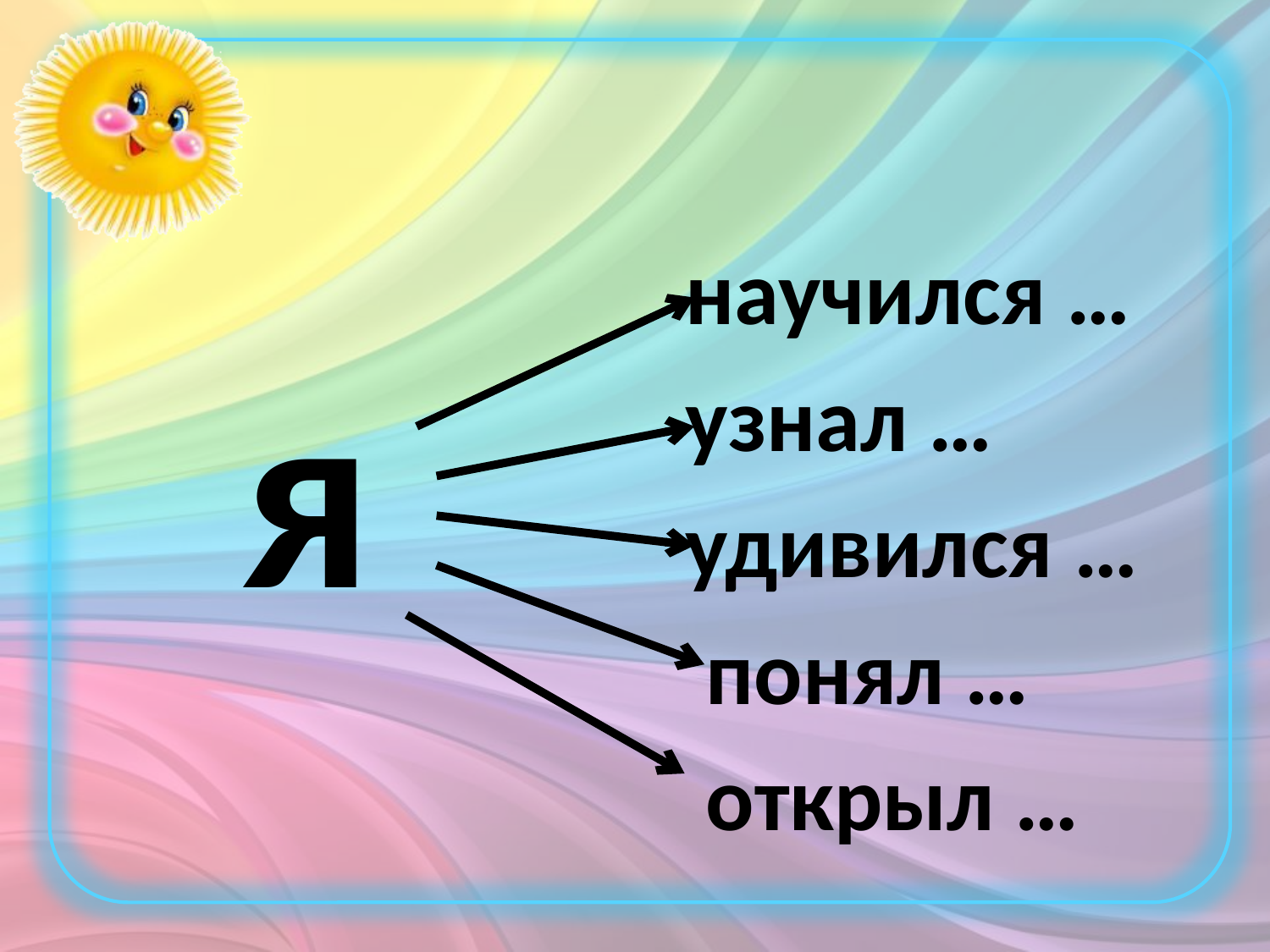

#
                          научился …
                          узнал …
                          удивился …
                           понял …
                           открыл …

я